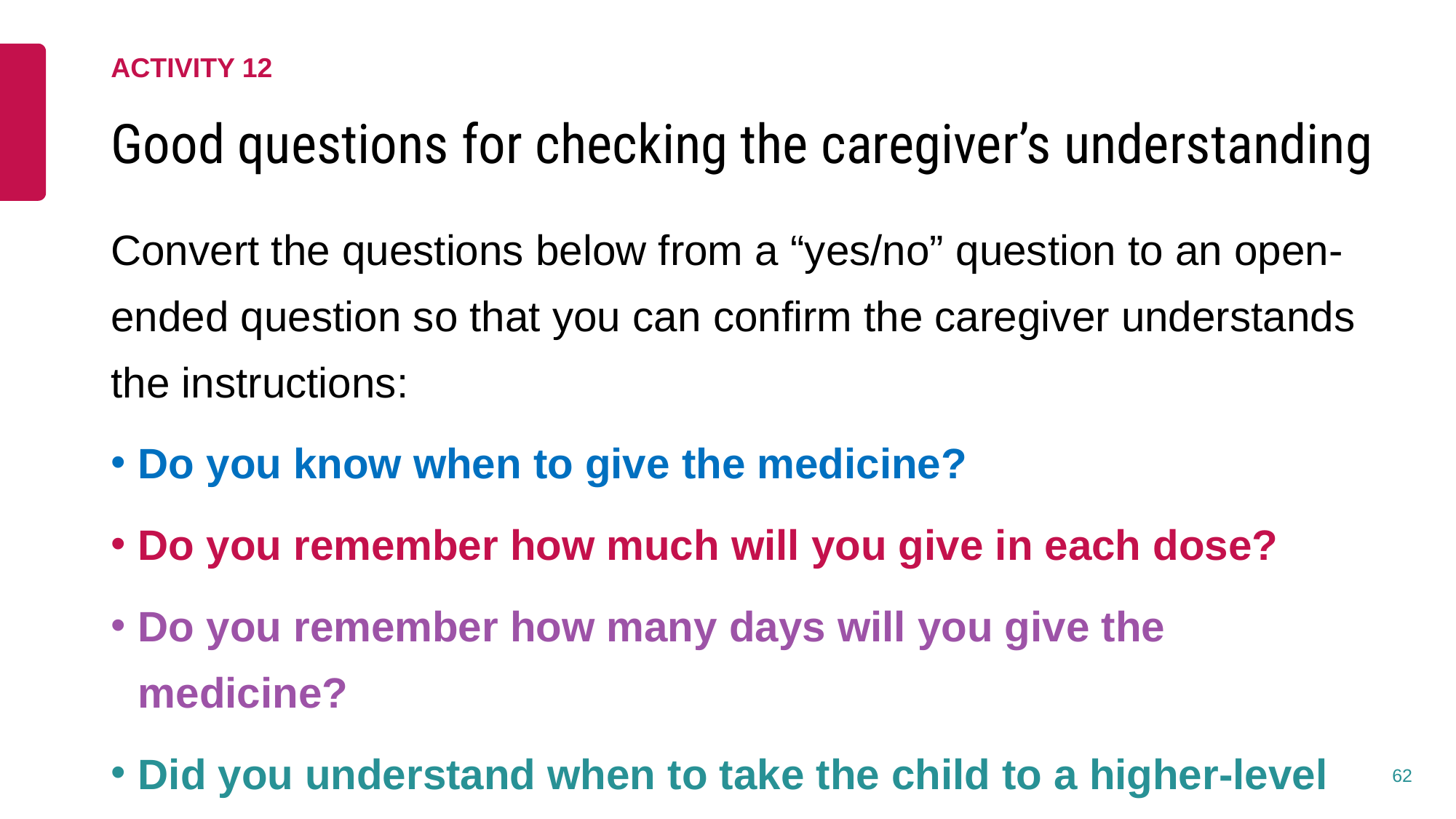

ACTIVITY 12
# Good questions for checking the caregiver’s understanding
Convert the questions below from a “yes/no” question to an open-ended question so that you can confirm the caregiver understands the instructions:
Do you know when to give the medicine?
Do you remember how much will you give in each dose?
Do you remember how many days will you give the medicine?
Did you understand when to take the child to a higher-level health facility?
62